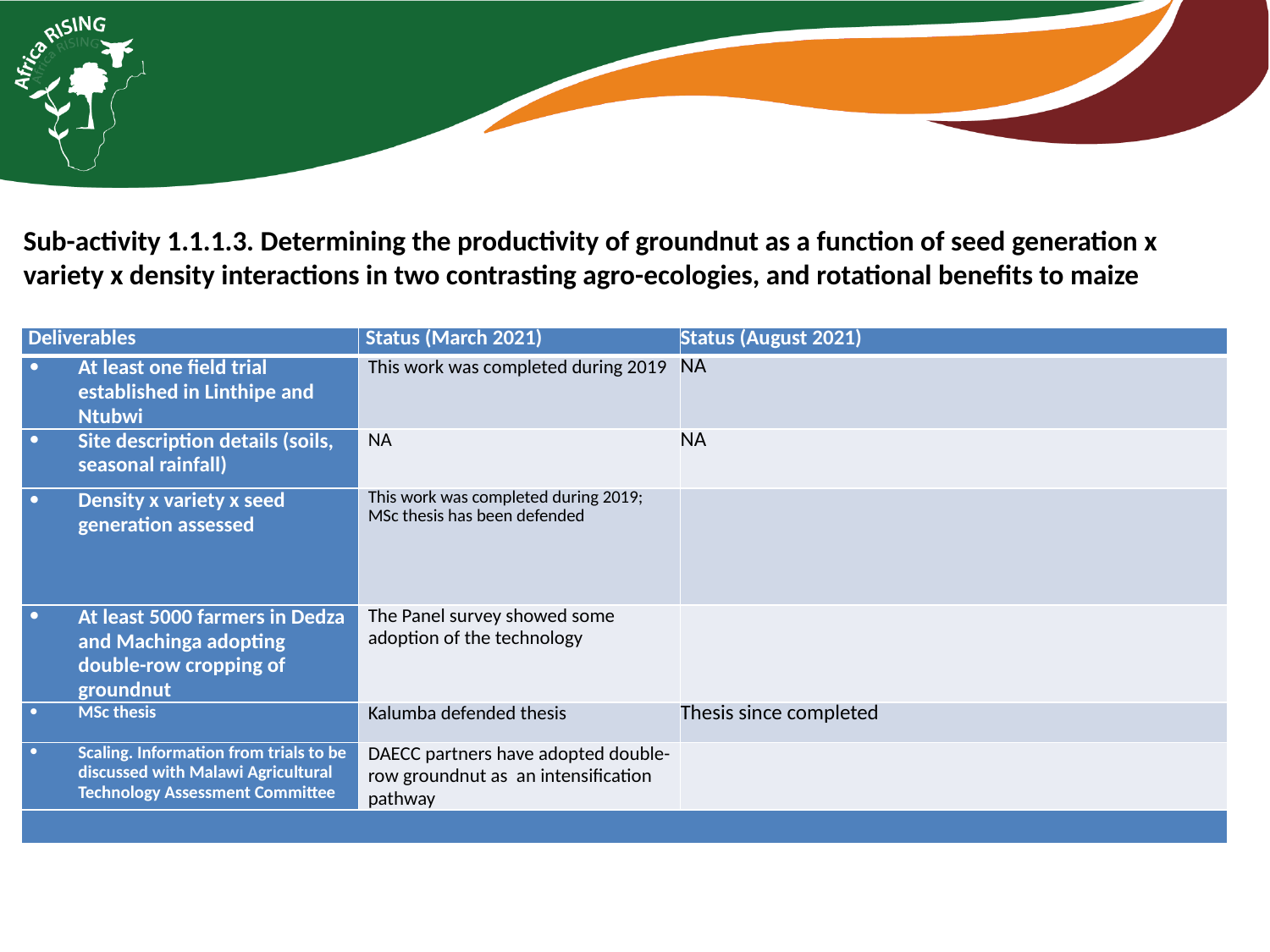

Sub-activity 1.1.1.3. Determining the productivity of groundnut as a function of seed generation x variety x density interactions in two contrasting agro-ecologies, and rotational benefits to maize
| Deliverables | Status (March 2021) | Status (August 2021) |
| --- | --- | --- |
| At least one field trial established in Linthipe and Ntubwi | This work was completed during 2019 | NA |
| Site description details (soils, seasonal rainfall) | NA | NA |
| Density x variety x seed generation assessed | This work was completed during 2019; MSc thesis has been defended |  |
| At least 5000 farmers in Dedza and Machinga adopting double-row cropping of groundnut | The Panel survey showed some adoption of the technology |  |
| MSc thesis | Kalumba defended thesis | Thesis since completed |
| Scaling. Information from trials to be discussed with Malawi Agricultural Technology Assessment Committee | DAECC partners have adopted double-row groundnut as an intensification pathway |  |
|  |  |  |